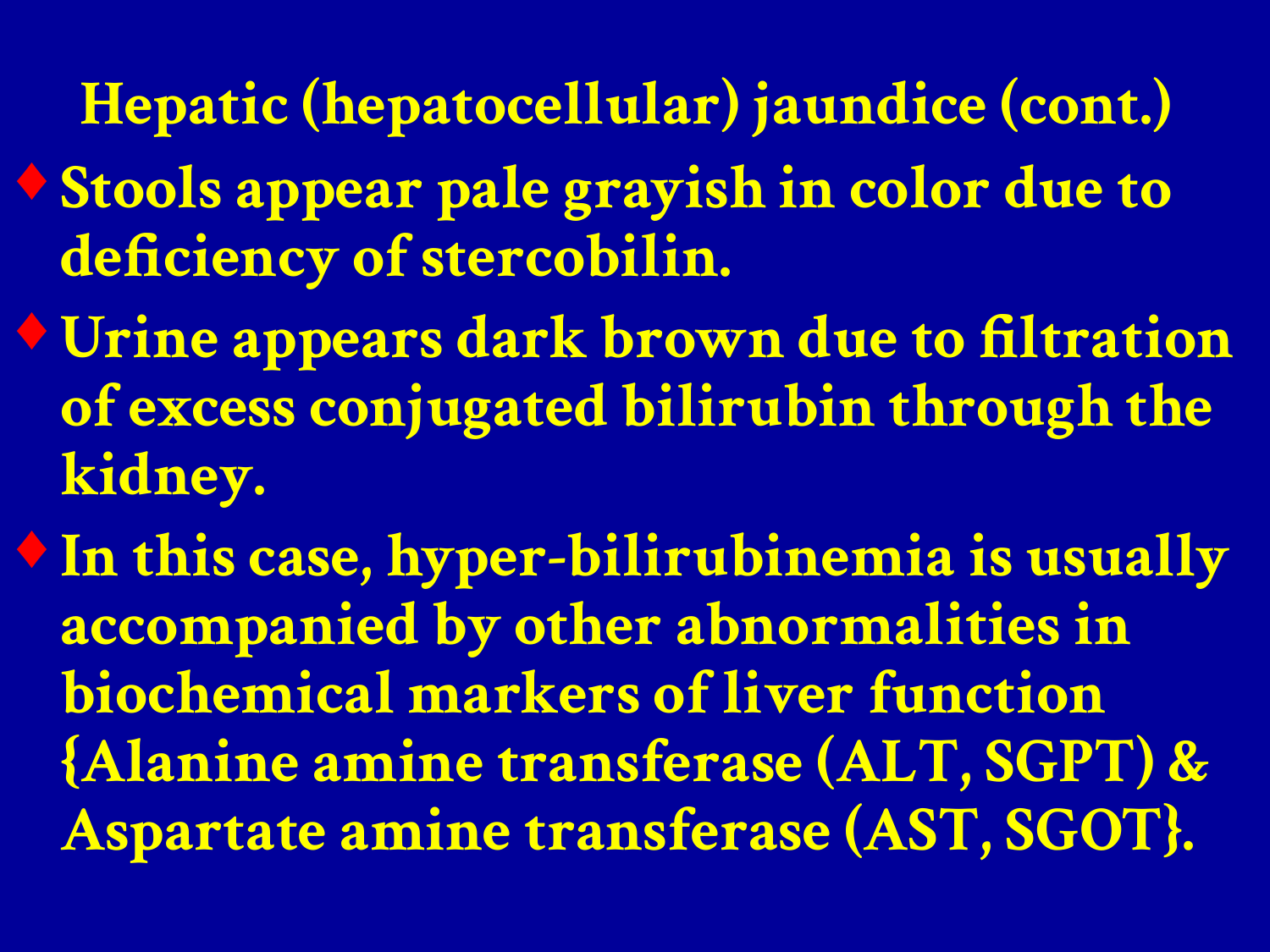

Hepatic (hepatocellular) jaundice (cont.)
Stools appear pale grayish in color due to deficiency of stercobilin.
Urine appears dark brown due to filtration of excess conjugated bilirubin through the kidney.
In this case, hyper-bilirubinemia is usually accompanied by other abnormalities in biochemical markers of liver function {Alanine amine transferase (ALT, SGPT) & Aspartate amine transferase (AST, SGOT}.